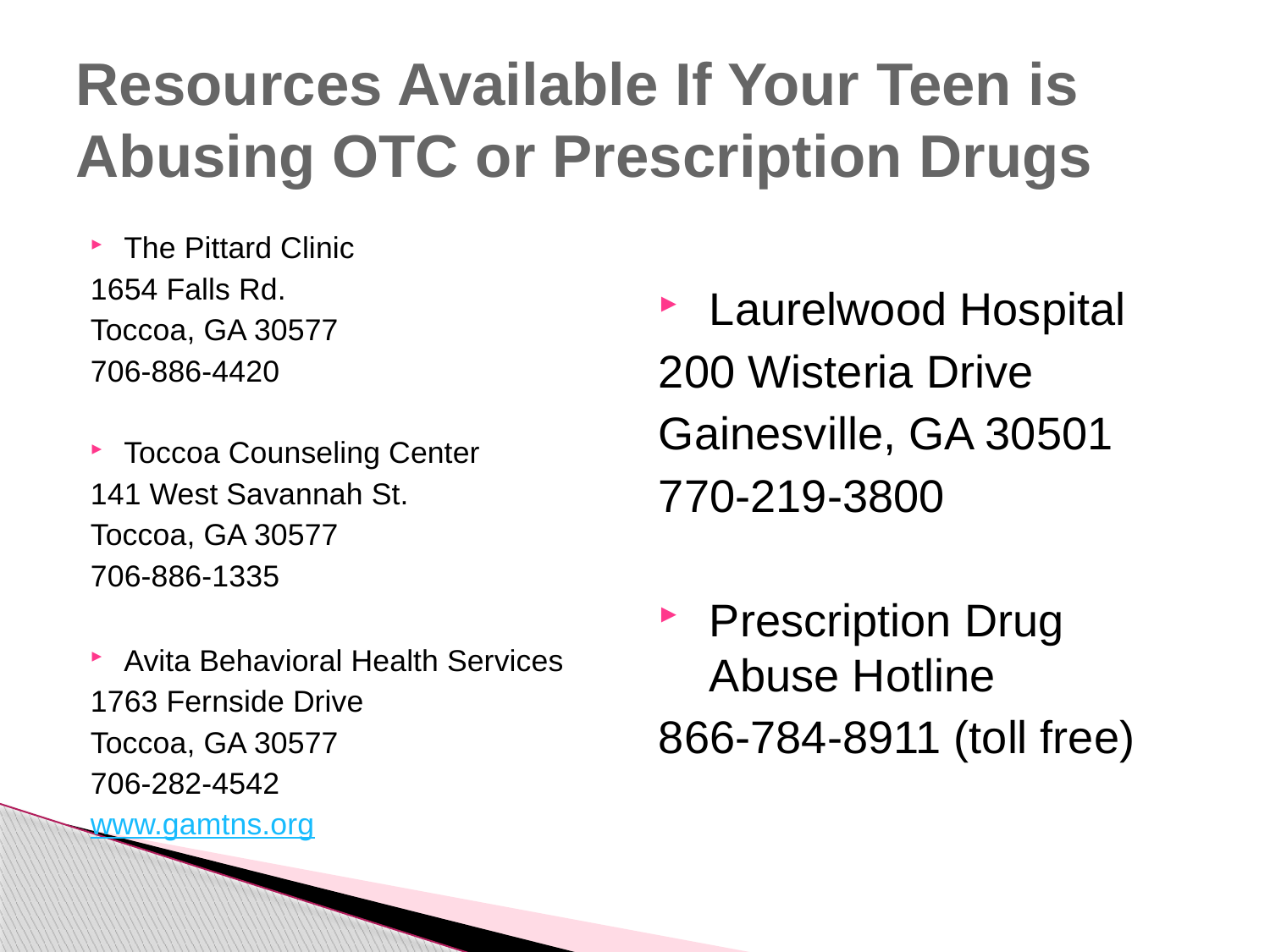

# Resources Available If Your Teen is Abusing OTC or Prescription Drugs

Laurelwood Hospital
200 Wisteria Drive
Gainesville, GA 30501
770-219-3800

Prescription Drug Abuse Hotline
866-784-8911 (toll free)

The Pittard Clinic
1654 Falls Rd.
Toccoa, GA 30577
706-886-4420

Toccoa Counseling Center
141 West Savannah St.
Toccoa, GA 30577
706-886-1335

Avita Behavioral Health Services
1763 Fernside Drive
Toccoa, GA 30577
706-282-4542
www.gamtns.org